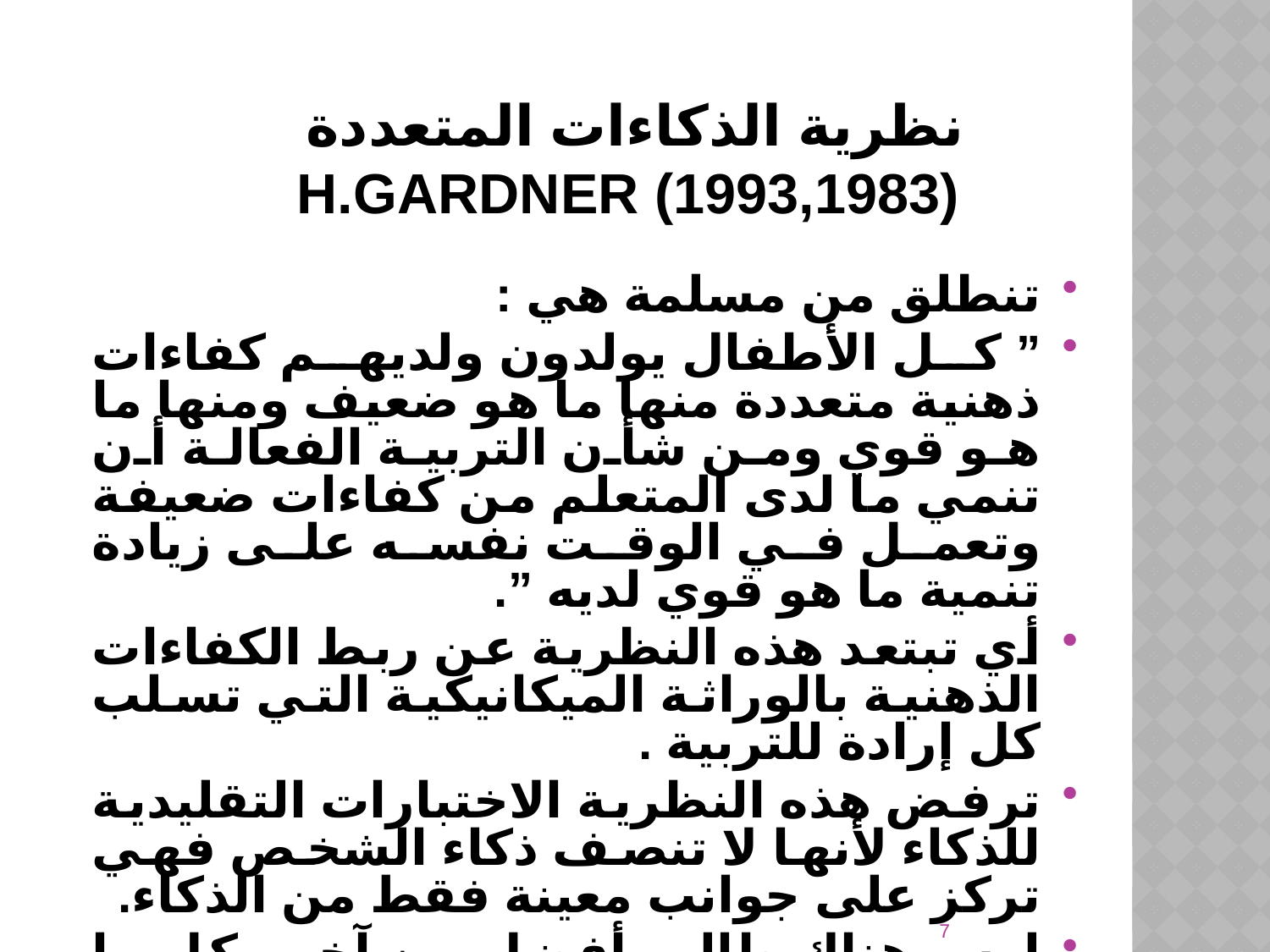

# نظرية الذكاءات المتعددة H.Gardner (1993,1983)
تنطلق من مسلمة هي :
” كل الأطفال يولدون ولديهم كفاءات ذهنية متعددة منها ما هو ضعيف ومنها ما هو قوي ومن شأن التربية الفعالة أن تنمي ما لدى المتعلم من كفاءات ضعيفة وتعمل في الوقت نفسه على زيادة تنمية ما هو قوي لديه ”.
أي تبتعد هذه النظرية عن ربط الكفاءات الذهنية بالوراثة الميكانيكية التي تسلب كل إرادة للتربية .
ترفض هذه النظرية الاختبارات التقليدية للذكاء لأنها لا تنصف ذكاء الشخص فهي تركز على جوانب معينة فقط من الذكاء.
ليس هناك طالب أفضل من آخر وكل ما هنالك اختلاف في الذكاءات.
7